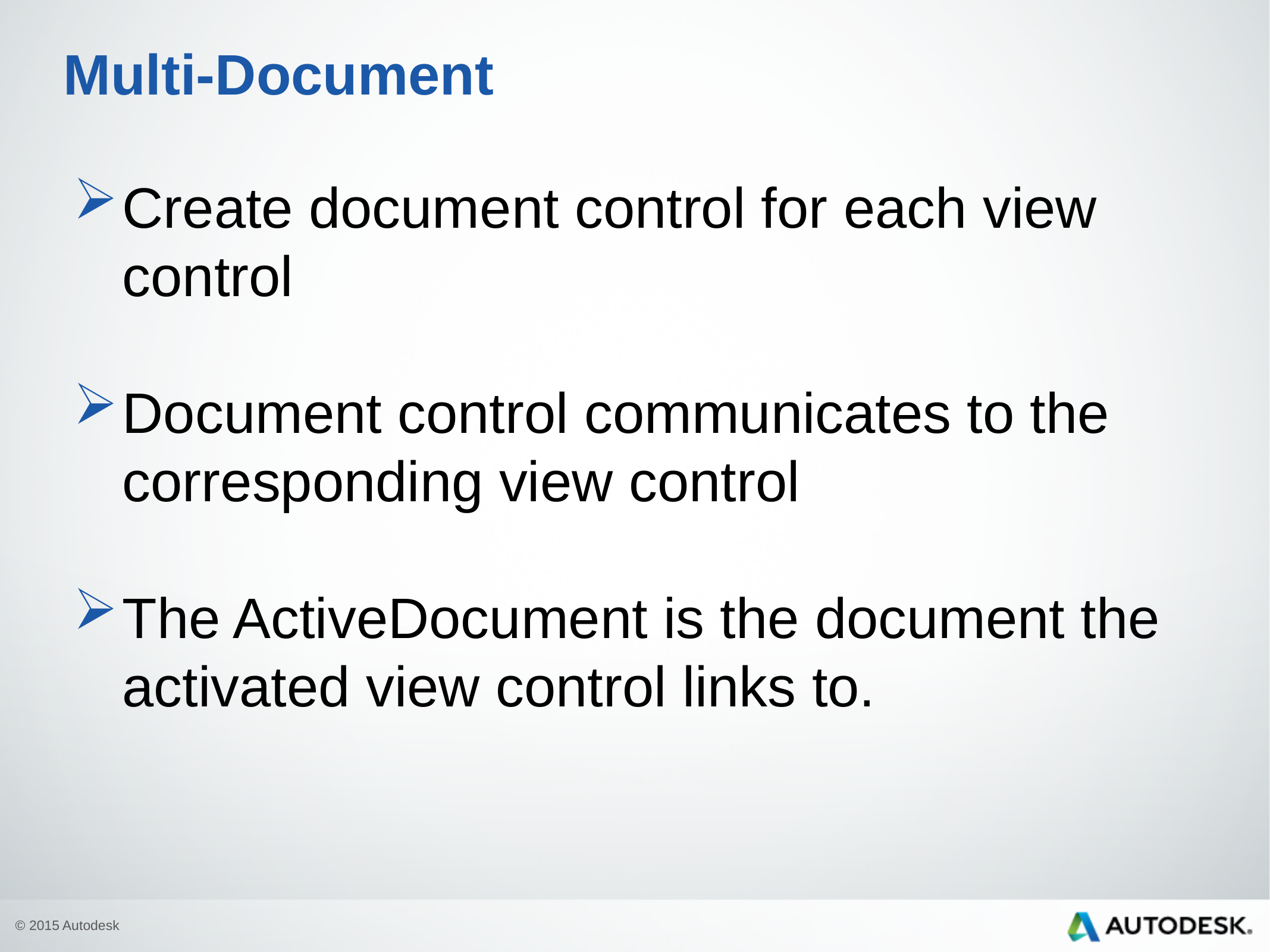

# Multi-Document
Create document control for each view control

Document control communicates to the corresponding view control

The ActiveDocument is the document the activated view control links to.